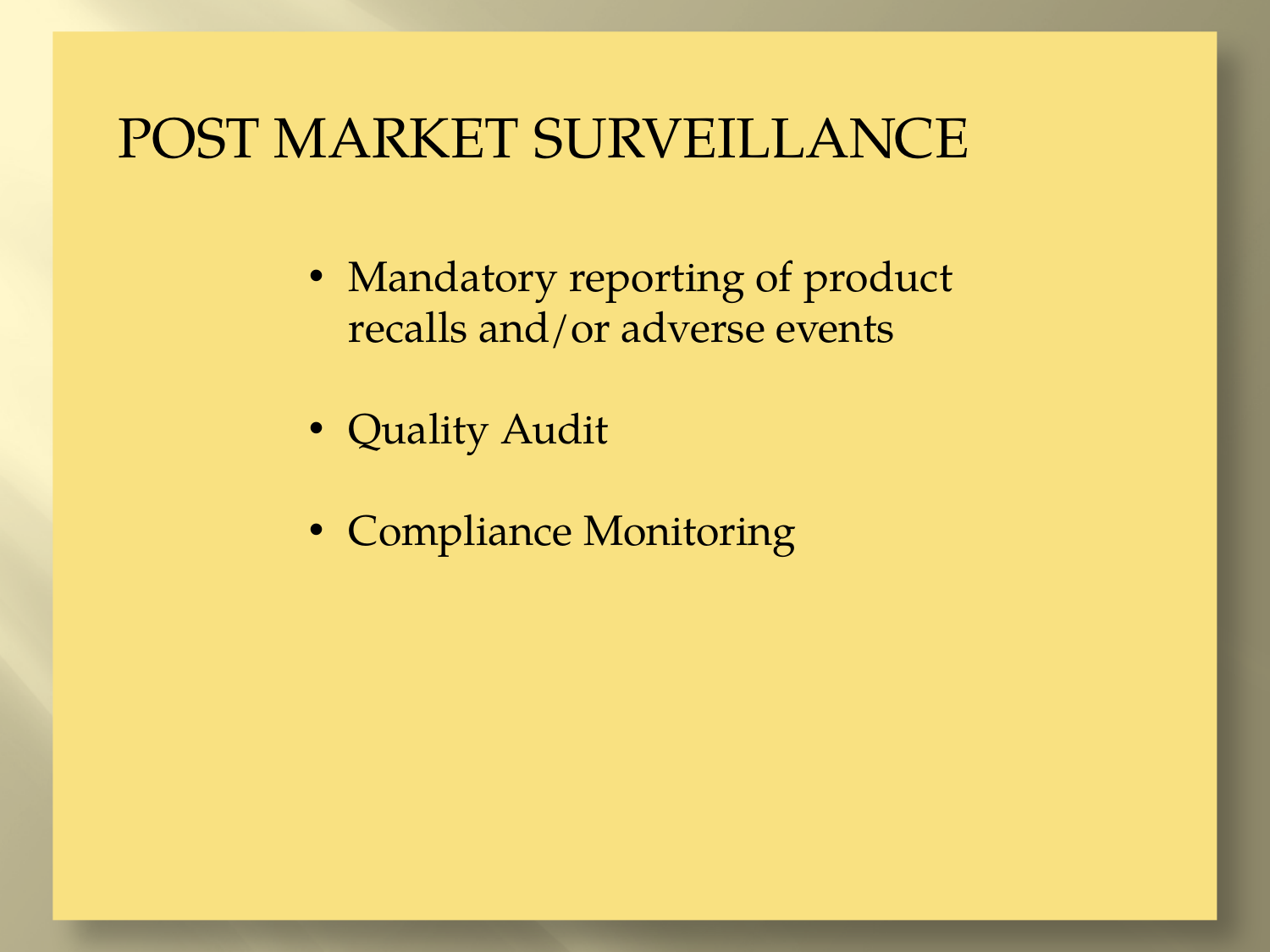

POST MARKET SURVEILLANCE
Mandatory reporting of product recalls and/or adverse events

Quality Audit

Compliance Monitoring